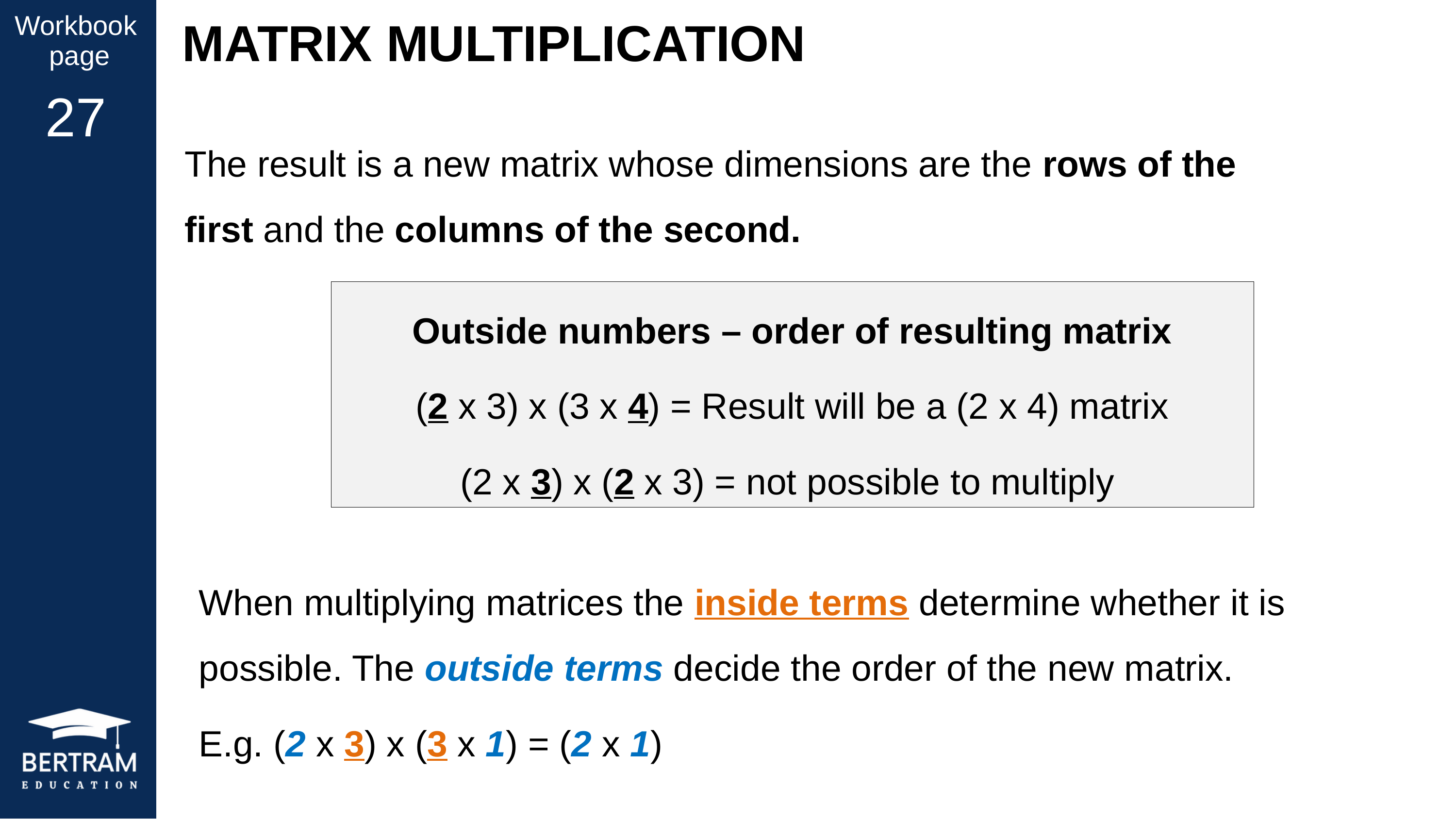

MATRIX MULTIPLICATION
Workbook
page
27
The result is a new matrix whose dimensions are the rows of the first and the columns of the second.
Outside numbers – order of resulting matrix
(2 x 3) x (3 x 4) = Result will be a (2 x 4) matrix
(2 x 3) x (2 x 3) = not possible to multiply

When multiplying matrices the inside terms determine whether it is possible. The outside terms decide the order of the new matrix.
E.g. (2 x 3) x (3 x 1) = (2 x 1)